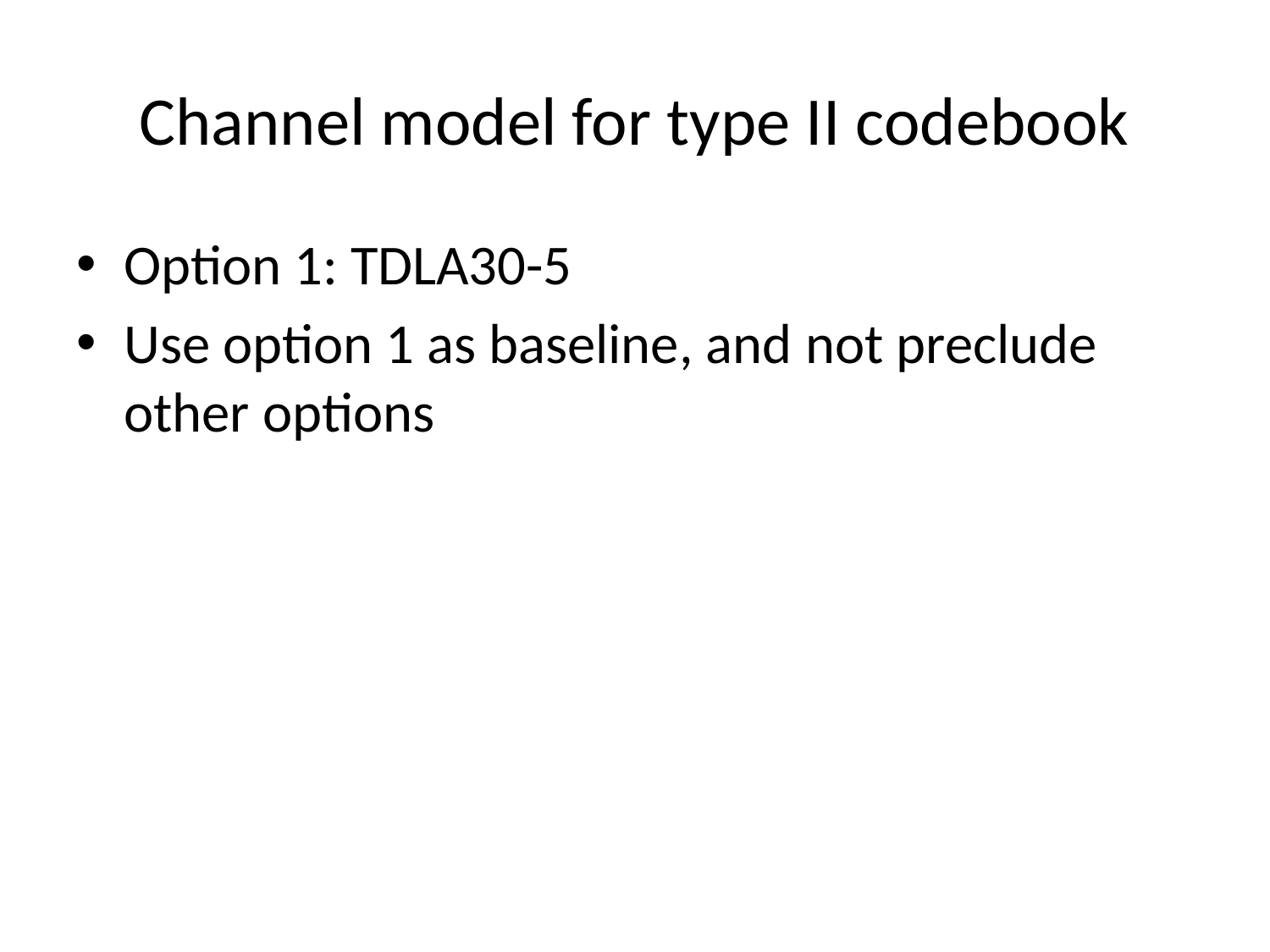

# Channel model for type II codebook
Option 1: TDLA30-5
Use option 1 as baseline, and not preclude other options